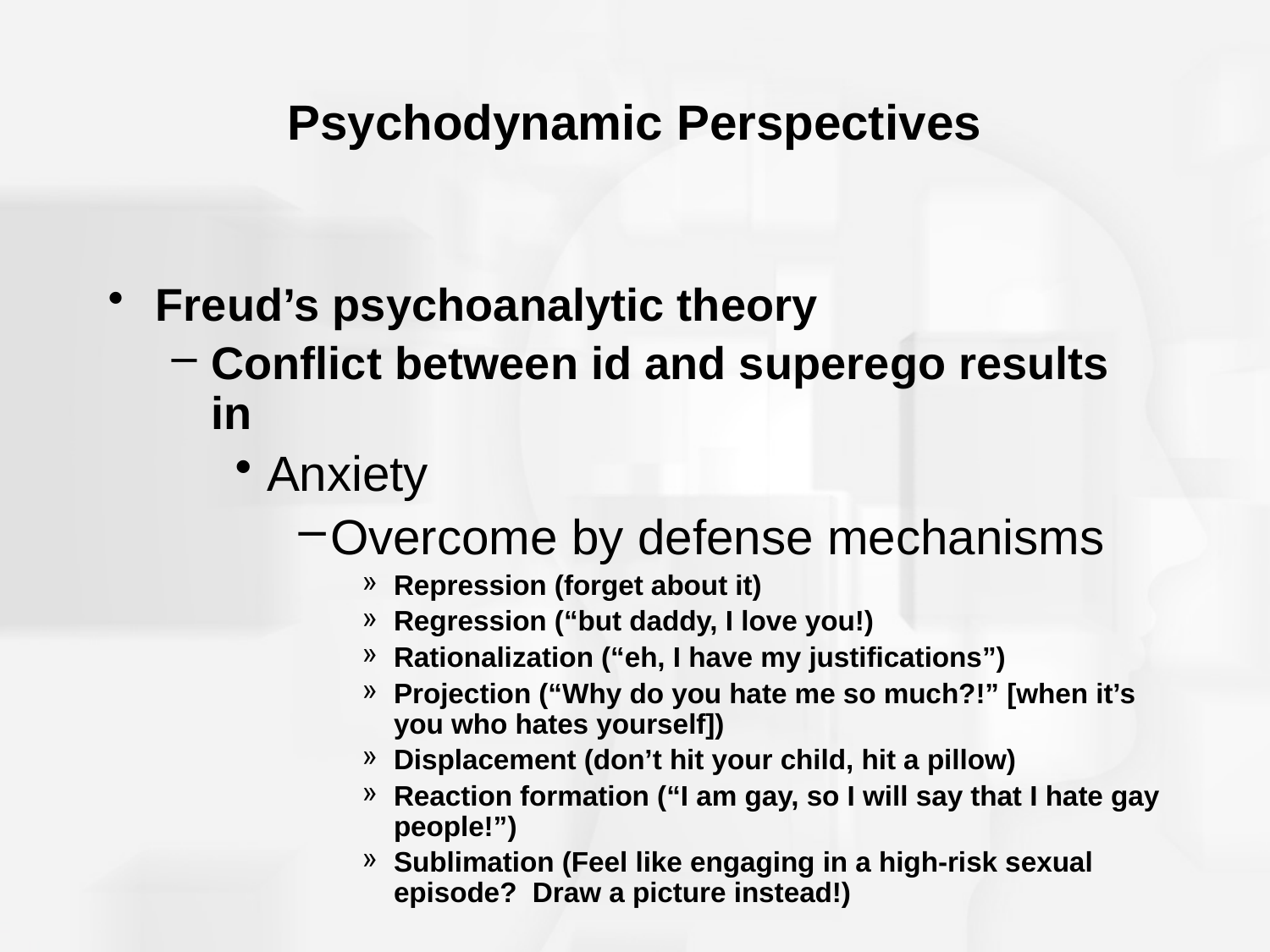

# Psychodynamic Perspectives
Freud’s psychoanalytic theory
Conflict between id and superego results in
Anxiety
Overcome by defense mechanisms
Repression (forget about it)
Regression (“but daddy, I love you!)
Rationalization (“eh, I have my justifications”)
Projection (“Why do you hate me so much?!” [when it’s you who hates yourself])
Displacement (don’t hit your child, hit a pillow)
Reaction formation (“I am gay, so I will say that I hate gay people!”)
Sublimation (Feel like engaging in a high-risk sexual episode?  Draw a picture instead!)